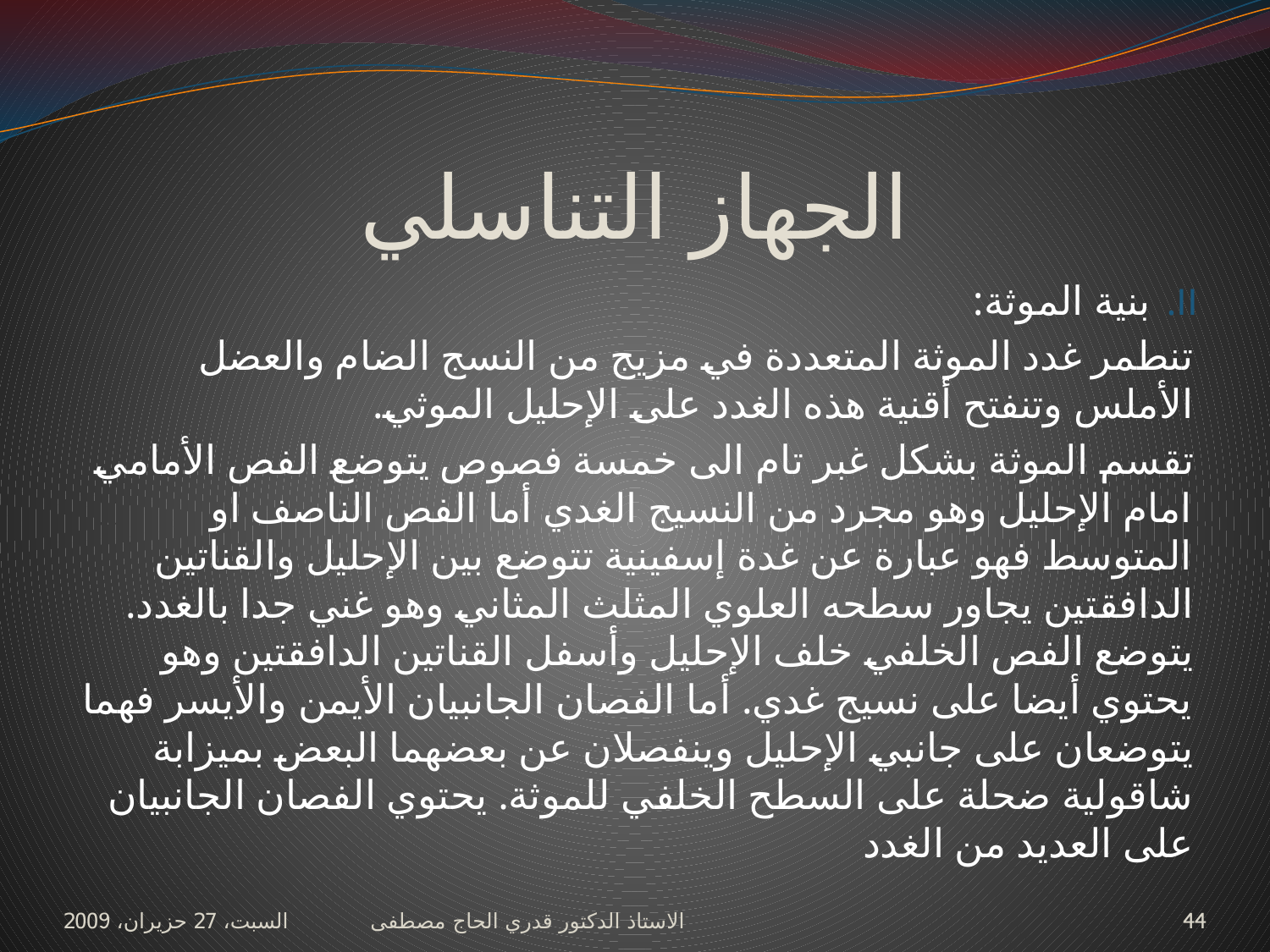

# الجهاز التناسلي
بنية الموثة:
تنطمر غدد الموثة المتعددة في مزيج من النسج الضام والعضل الأملس وتنفتح أقنية هذه الغدد على الإحليل الموثي.
تقسم الموثة بشكل غبر تام الى خمسة فصوص يتوضع الفص الأمامي امام الإحليل وهو مجرد من النسيج الغدي أما الفص الناصف او المتوسط فهو عبارة عن غدة إسفينية تتوضع بين الإحليل والقناتين الدافقتين يجاور سطحه العلوي المثلث المثاني وهو غني جدا بالغدد. يتوضع الفص الخلفي خلف الإحليل وأسفل القناتين الدافقتين وهو يحتوي أيضا على نسيج غدي. أما الفصان الجانبيان الأيمن والأيسر فهما يتوضعان على جانبي الإحليل وينفصلان عن بعضهما البعض بميزابة شاقولية ضحلة على السطح الخلفي للموثة. يحتوي الفصان الجانبيان على العديد من الغدد
السبت، 27 حزيران، 2009
الاستاذ الدكتور قدري الحاج مصطفى
44